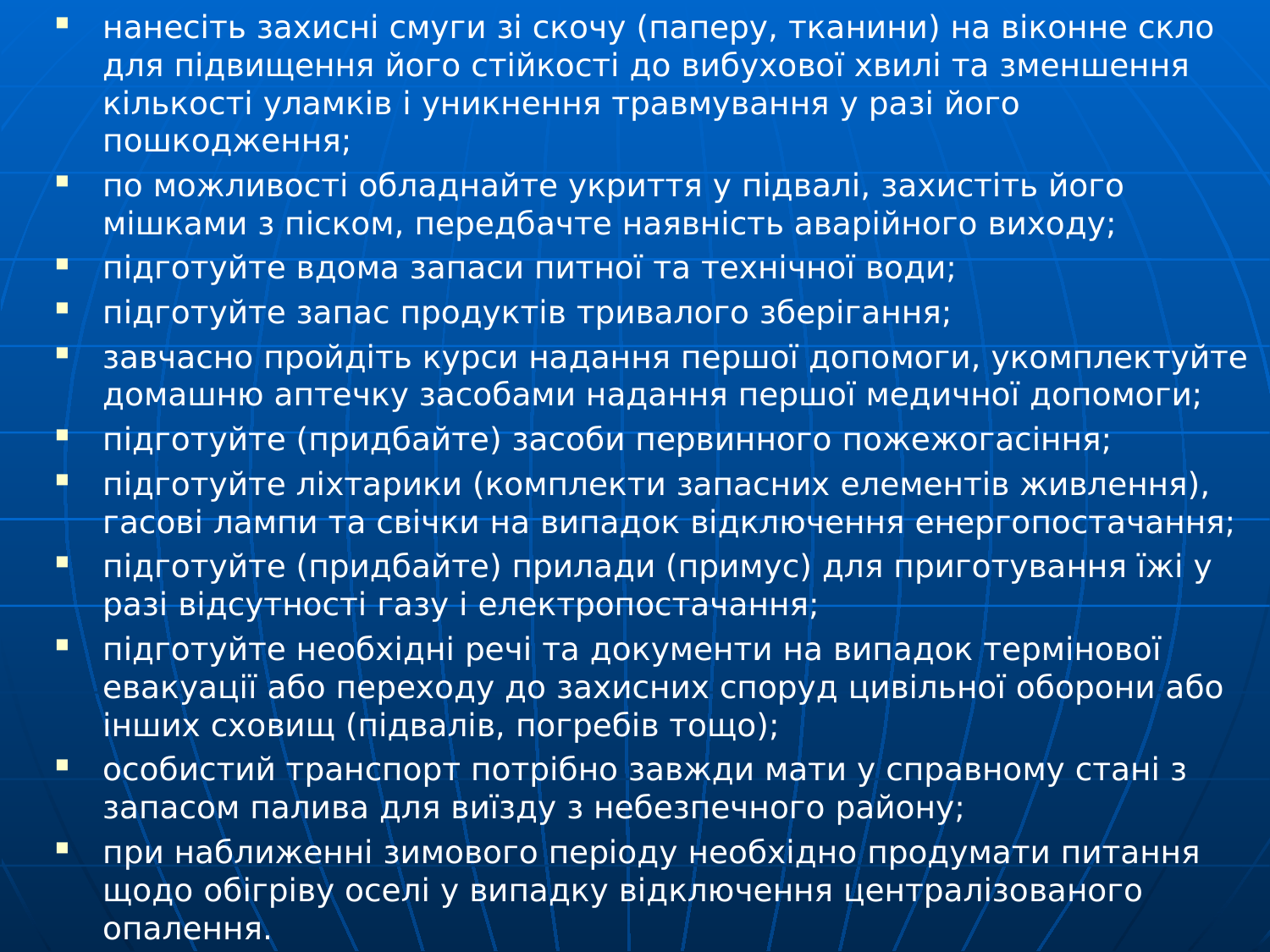

нанесіть захисні смуги зі скочу (паперу, тканини) на віконне скло для підвищення його стійкості до вибухової хвилі та зменшення кількості уламків і уникнення травмування у разі його пошкодження;
по можливості обладнайте укриття у підвалі, захистіть його мішками з піском, передбачте наявність аварійного виходу;
підготуйте вдома запаси питної та технічної води;
підготуйте запас продуктів тривалого зберігання;
завчасно пройдіть курси надання першої допомоги, укомплектуйте домашню аптечку засобами надання першої медичної допомоги;
підготуйте (придбайте) засоби первинного пожежогасіння;
підготуйте ліхтарики (комплекти запасних елементів живлення), гасові лампи та свічки на випадок відключення енергопостачання;
підготуйте (придбайте) прилади (примус) для приготування їжі у разі відсутності газу і електропостачання;
підготуйте необхідні речі та документи на випадок термінової евакуації або переходу до захисних споруд цивільної оборони або інших сховищ (підвалів, погребів тощо);
особистий транспорт потрібно завжди мати у справному стані з запасом палива для виїзду з небезпечного району;
при наближенні зимового періоду необхідно продумати питання щодо обігріву оселі у випадку відключення централізованого опалення.